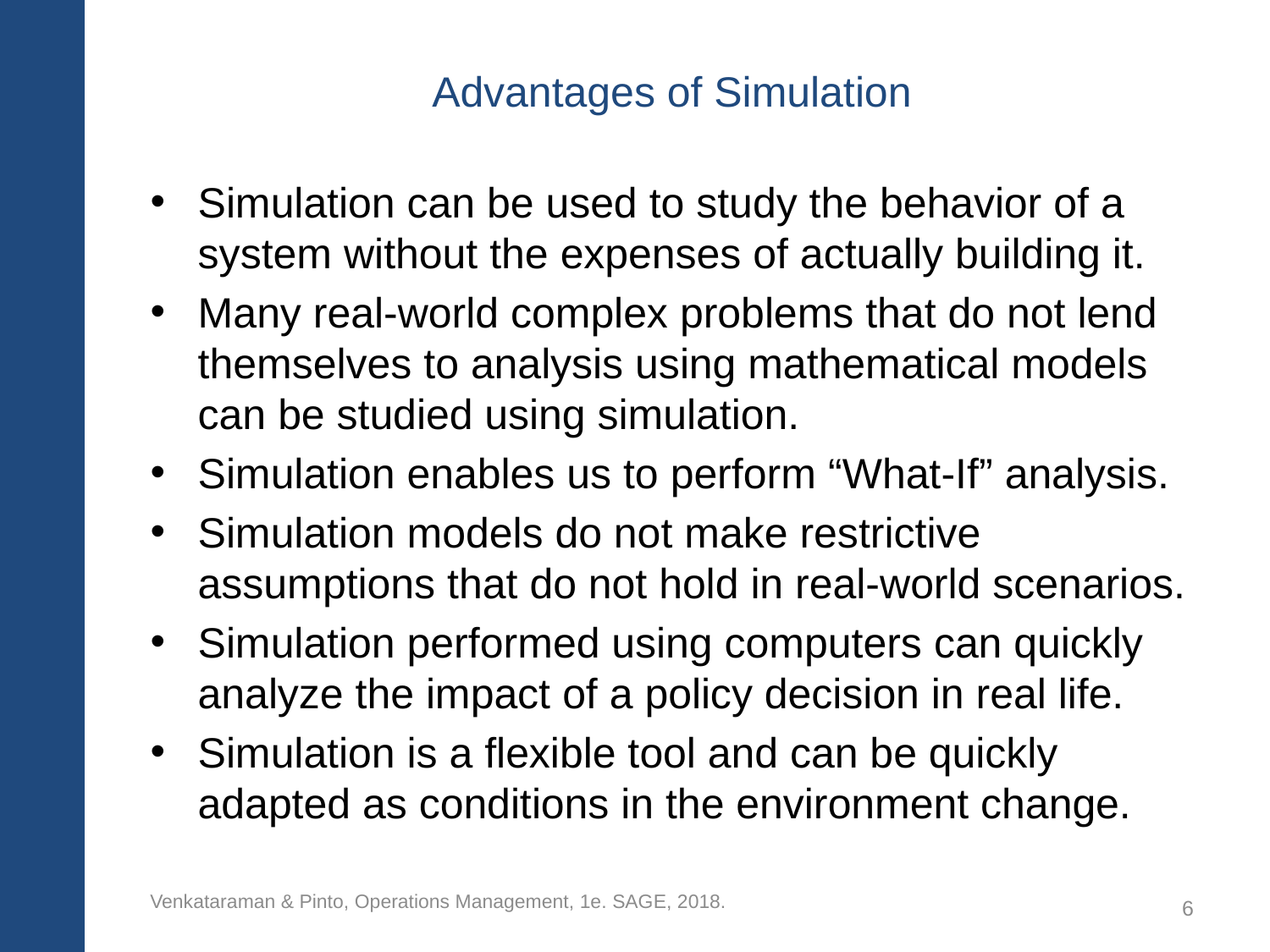

# Advantages of Simulation
Simulation can be used to study the behavior of a system without the expenses of actually building it.
Many real-world complex problems that do not lend themselves to analysis using mathematical models can be studied using simulation.
Simulation enables us to perform “What-If” analysis.
Simulation models do not make restrictive assumptions that do not hold in real-world scenarios.
Simulation performed using computers can quickly analyze the impact of a policy decision in real life.
Simulation is a flexible tool and can be quickly adapted as conditions in the environment change.
Venkataraman & Pinto, Operations Management, 1e. SAGE, 2018.
6